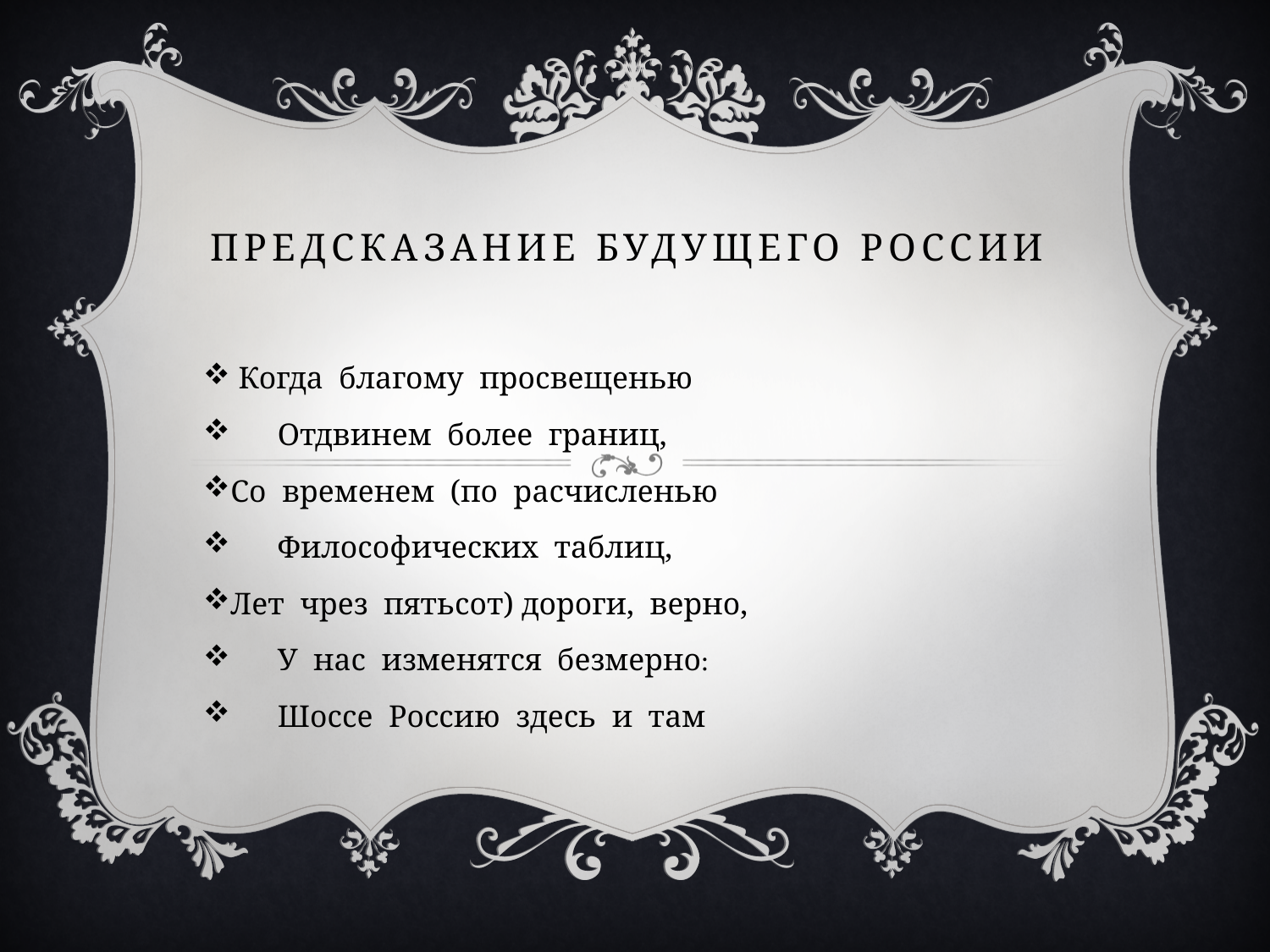

Предсказание будущего России
 Когда  благому  просвещенью
      Отдвинем  более  границ,
Со  временем  (по  расчисленью
      Философических  таблиц,
Лет  чрез  пятьсот) дороги,  верно,
      У  нас  изменятся  безмерно:
      Шоссе  Россию  здесь  и  там